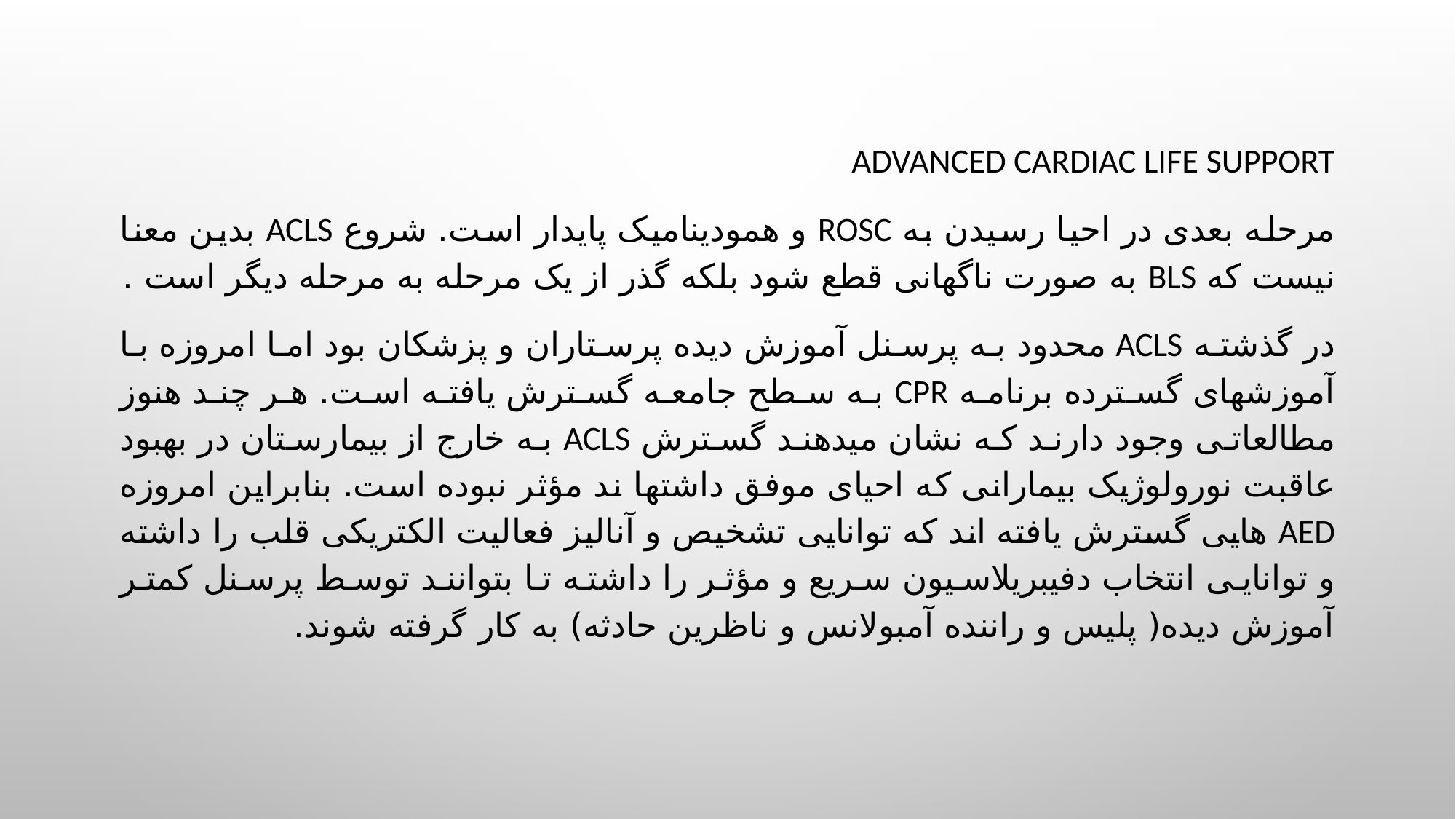

#
Advanced Cardiac Life Support
مرحله بعدی در احیا رسیدن به ROSC و همودینامیک پایدار است. شروع ACLS بدین معنا نیست که BLS به صورت ناگهانی قطع شود بلکه گذر از یک مرحله به مرحله دیگر است .
در گذشته ACLS محدود به پرسنل آموزش دیده پرستاران و پزشکان بود اما امروزه با آموزشهای گسترده برنامه CPR به سطح جامعه گسترش یافته است. هر چند هنوز مطالعاتی وجود دارند که نشان میدهند گسترش ACLS به خارج از بیمارستان در بهبود عاقبت نورولوژیک بیمارانی که احیای موفق داشتها ند مؤثر نبوده است. بنابراین امروزه AED هایی گسترش یافته اند که توانایی تشخیص و آنالیز فعالیت الکتریکی قلب را داشته و توانایی انتخاب دفیبریلاسیون سریع و مؤثر را داشته تا بتوانند توسط پرسنل کمتر آموزش دیده( پلیس و راننده آمبولانس و ناظرین حادثه) به کار گرفته شوند.